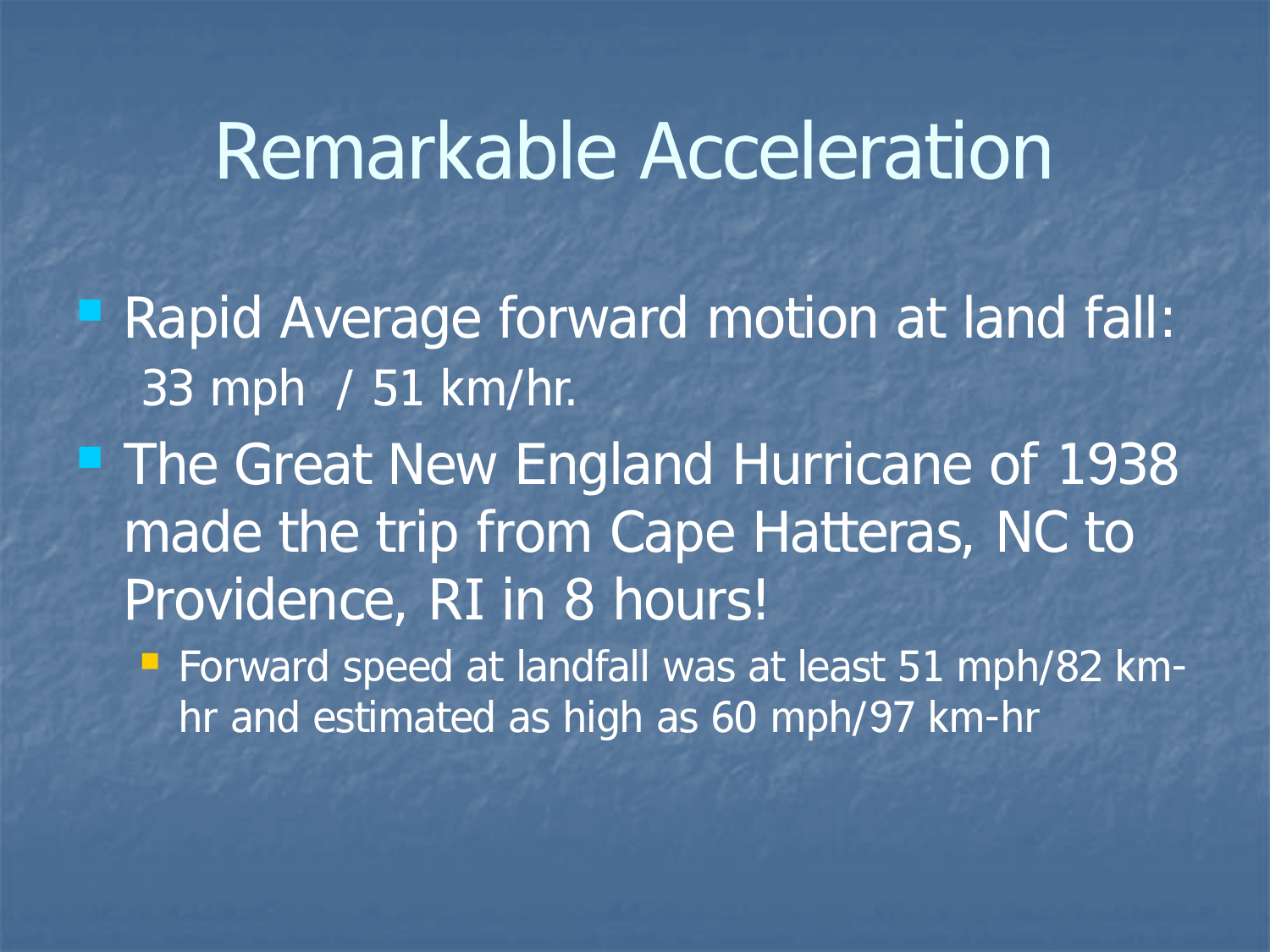

# Remarkable Acceleration
Rapid Average forward motion at land fall:  33 mph  / 51 km/hr.
The Great New England Hurricane of 1938 made the trip from Cape Hatteras, NC to Providence, RI in 8 hours!
Forward speed at landfall was at least 51 mph/82 km-hr and estimated as high as 60 mph/97 km-hr